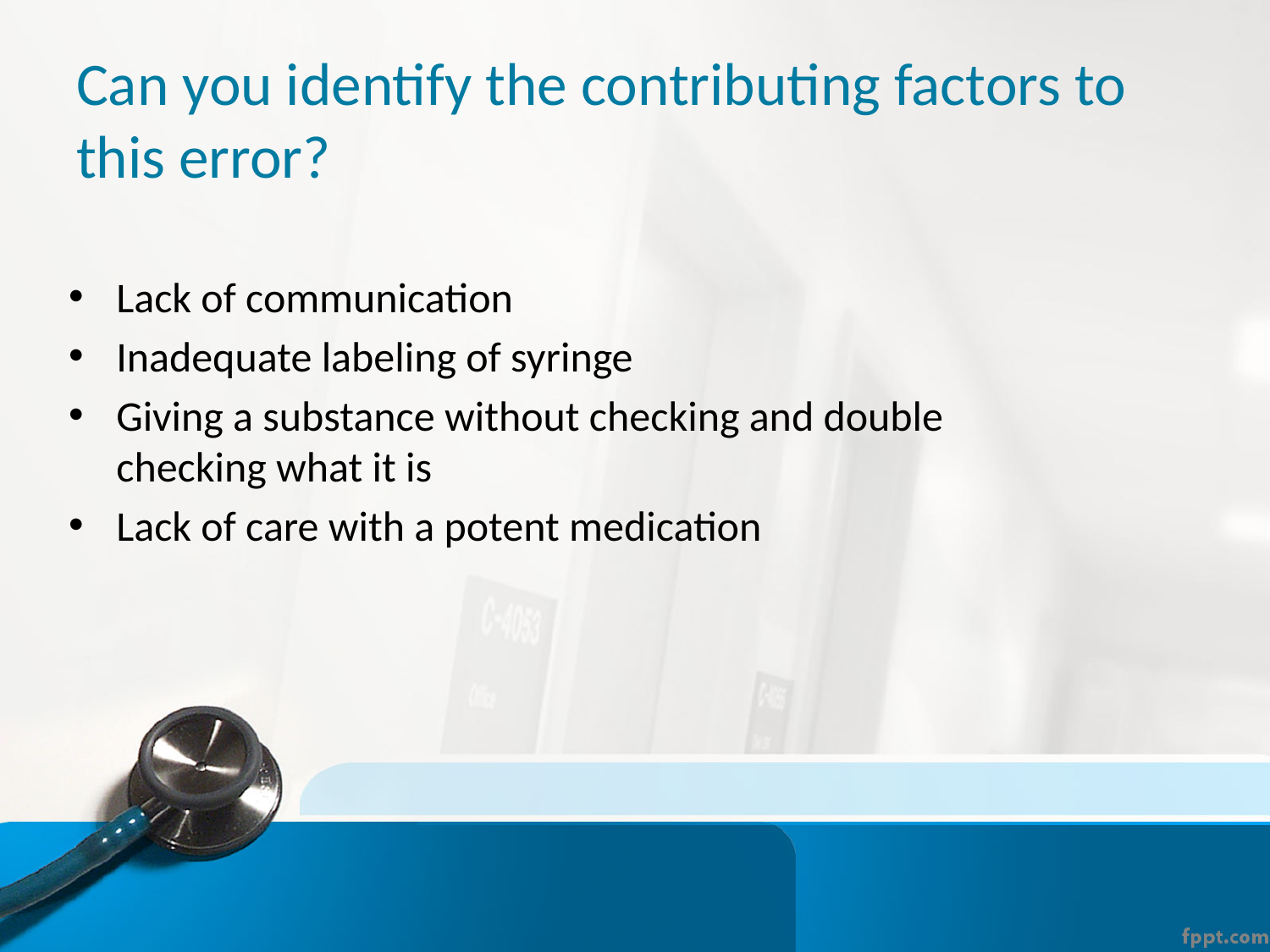

# Can you identify the contributing factors to this error?
Lack of communication
Inadequate labeling of syringe
Giving a substance without checking and double checking what it is
Lack of care with a potent medication